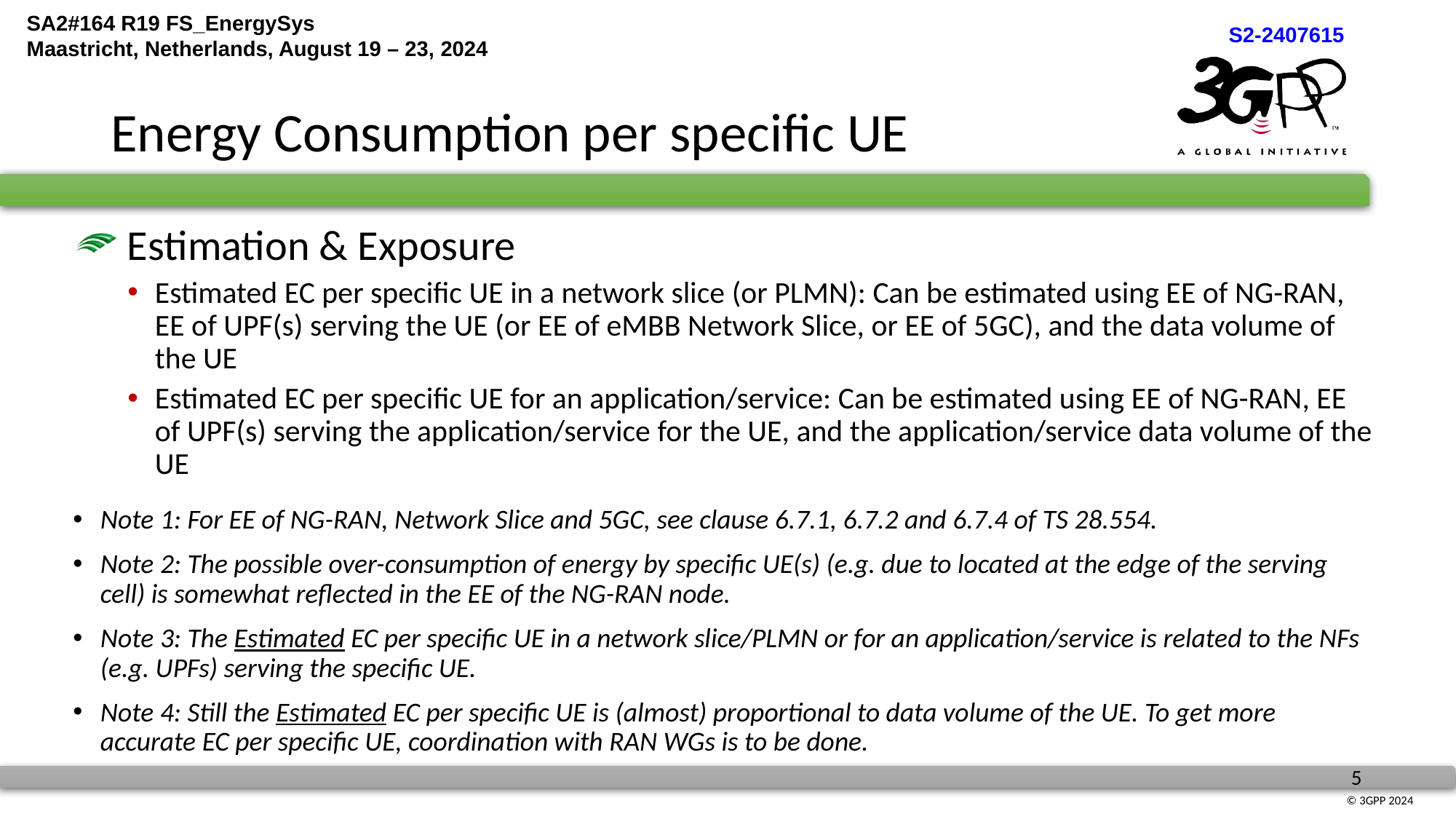

# Energy Consumption per specific UE
 Estimation & Exposure
Estimated EC per specific UE in a network slice (or PLMN): Can be estimated using EE of NG-RAN, EE of UPF(s) serving the UE (or EE of eMBB Network Slice, or EE of 5GC), and the data volume of the UE
Estimated EC per specific UE for an application/service: Can be estimated using EE of NG-RAN, EE of UPF(s) serving the application/service for the UE, and the application/service data volume of the UE
Note 1: For EE of NG-RAN, Network Slice and 5GC, see clause 6.7.1, 6.7.2 and 6.7.4 of TS 28.554.
Note 2: The possible over-consumption of energy by specific UE(s) (e.g. due to located at the edge of the serving cell) is somewhat reflected in the EE of the NG-RAN node.
Note 3: The Estimated EC per specific UE in a network slice/PLMN or for an application/service is related to the NFs (e.g. UPFs) serving the specific UE.
Note 4: Still the Estimated EC per specific UE is (almost) proportional to data volume of the UE. To get more accurate EC per specific UE, coordination with RAN WGs is to be done.